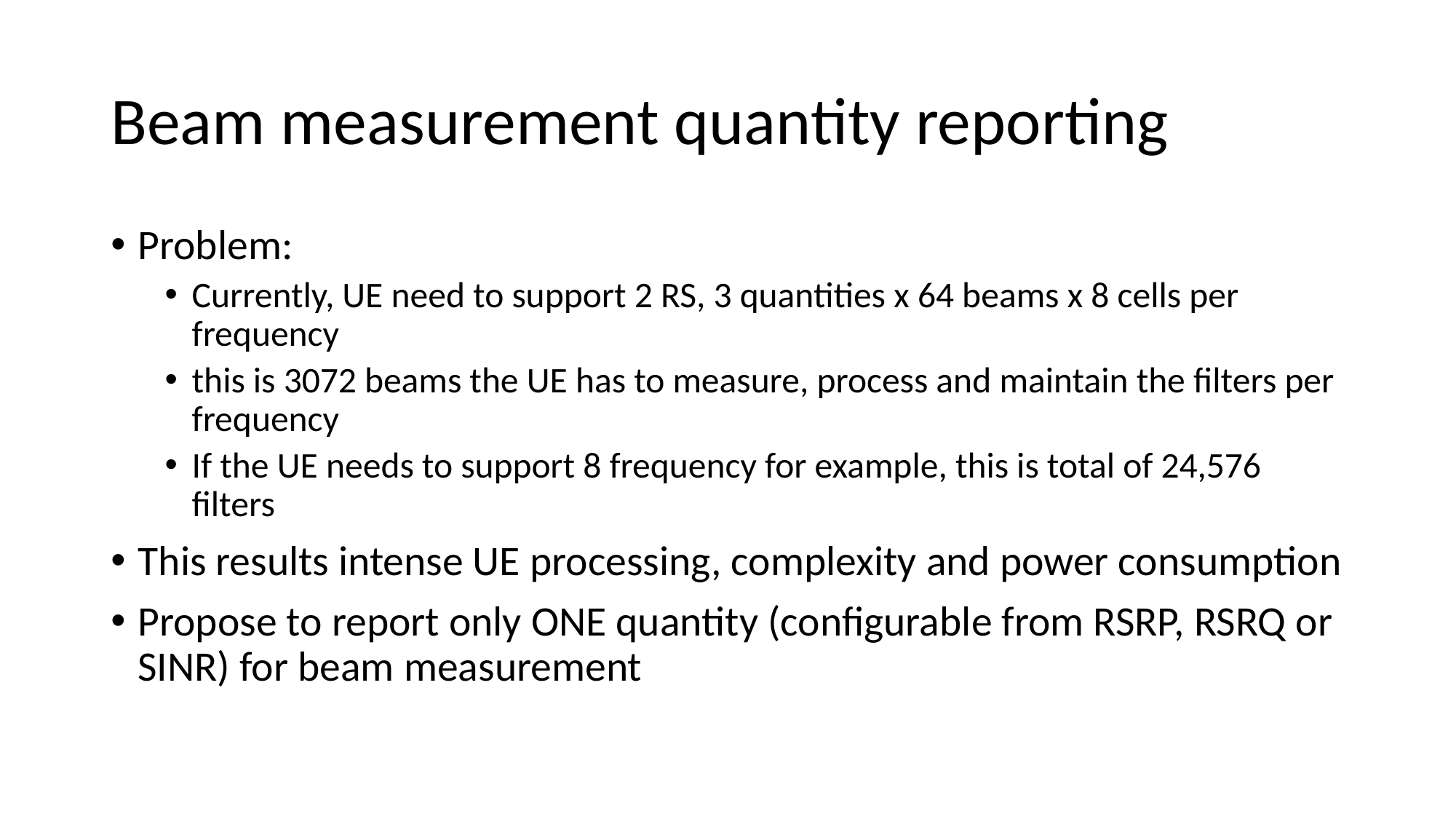

# Beam measurement quantity reporting
Problem:
Currently, UE need to support 2 RS, 3 quantities x 64 beams x 8 cells per frequency
this is 3072 beams the UE has to measure, process and maintain the filters per frequency
If the UE needs to support 8 frequency for example, this is total of 24,576 filters
This results intense UE processing, complexity and power consumption
Propose to report only ONE quantity (configurable from RSRP, RSRQ or SINR) for beam measurement